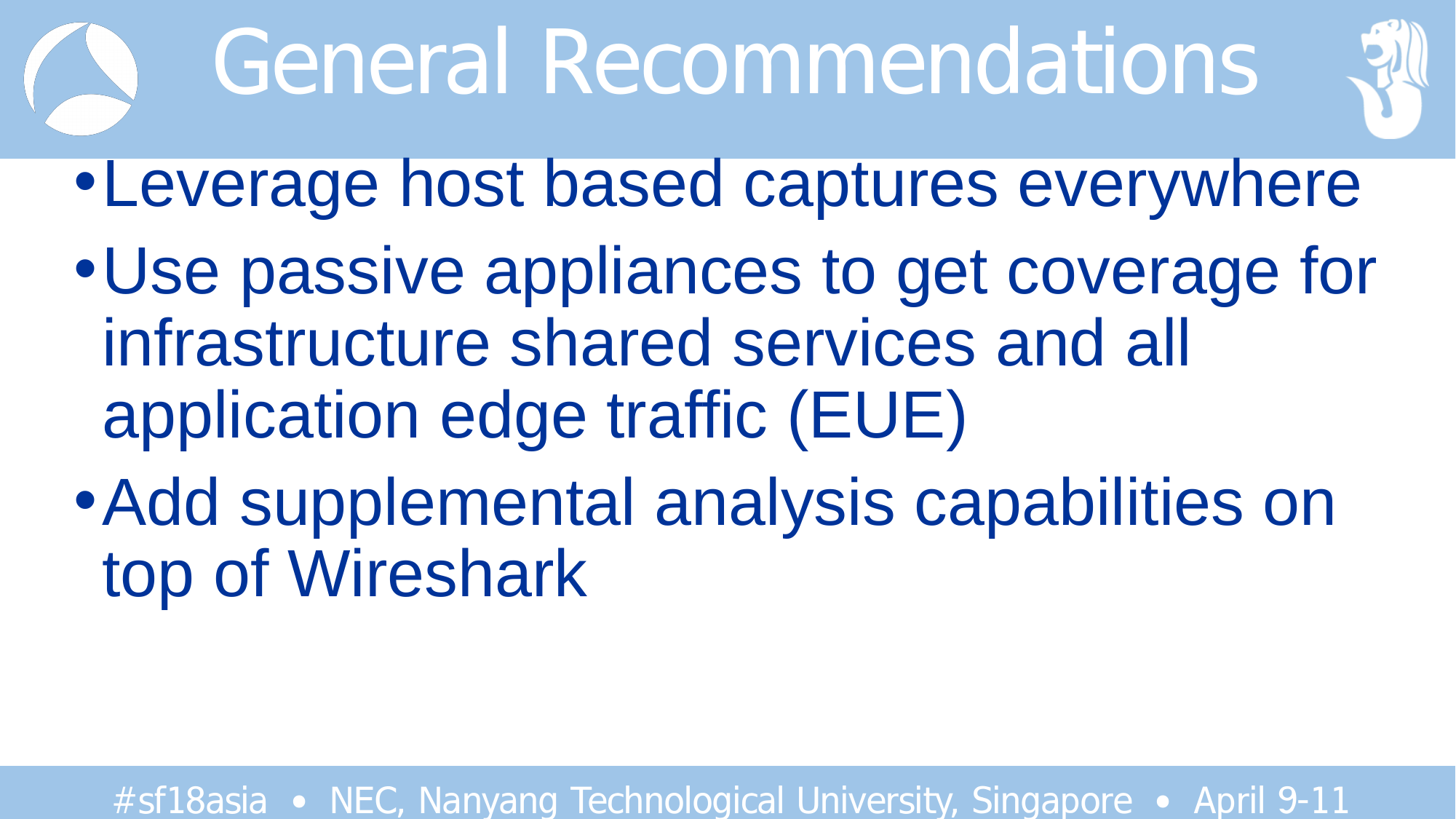

# General Recommendations
Leverage host based captures everywhere
Use passive appliances to get coverage for infrastructure shared services and all application edge traffic (EUE)
Add supplemental analysis capabilities on top of Wireshark